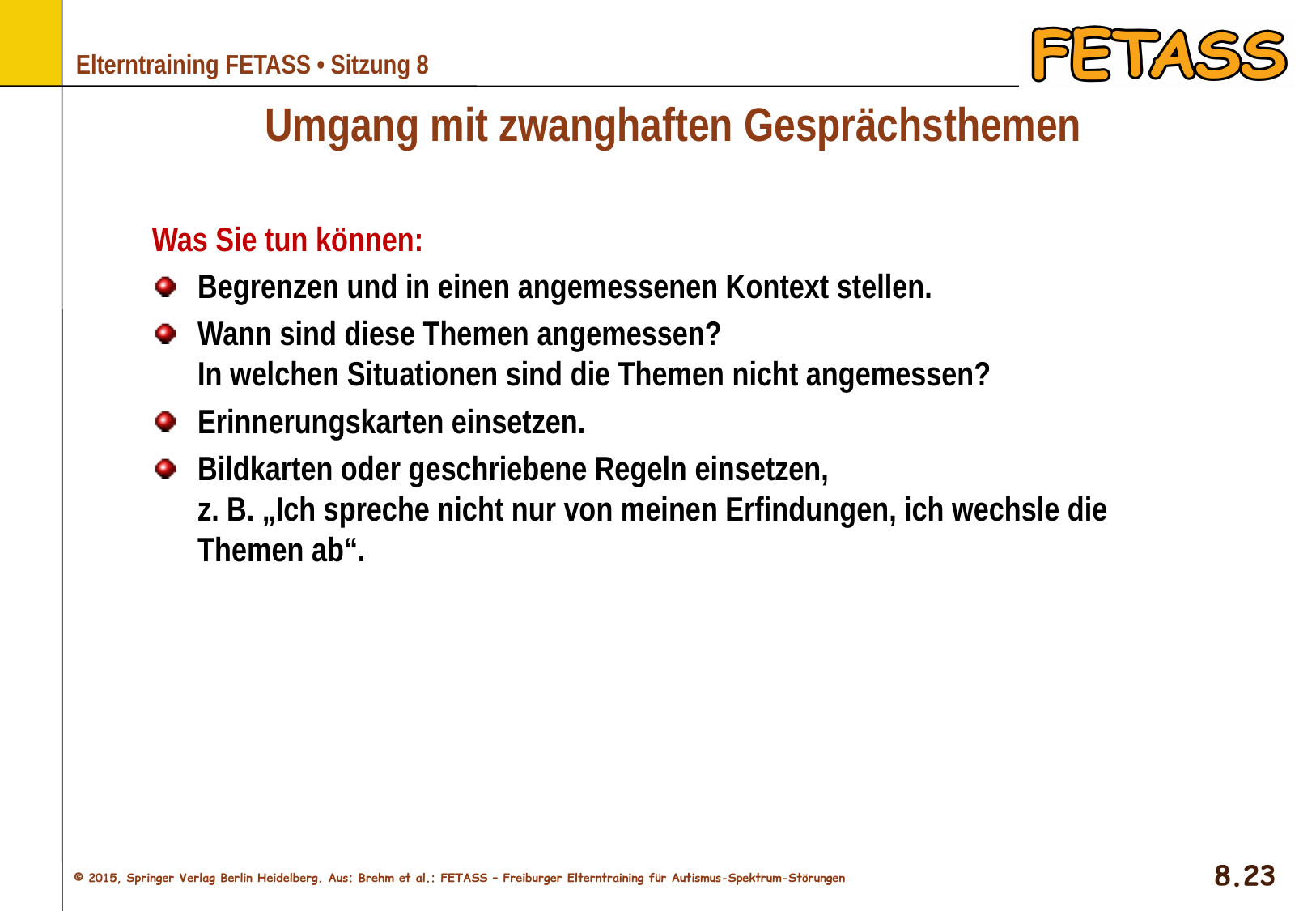

# Umgang mit zwanghaften Gesprächsthemen
Was Sie tun können:
Begrenzen und in einen angemessenen Kontext stellen.
Wann sind diese Themen angemessen?
In welchen Situationen sind die Themen nicht angemessen?
Erinnerungskarten einsetzen.
Bildkarten oder geschriebene Regeln einsetzen,
z. B. „Ich spreche nicht nur von meinen Erfindungen, ich wechsle die Themen ab“.

8.23